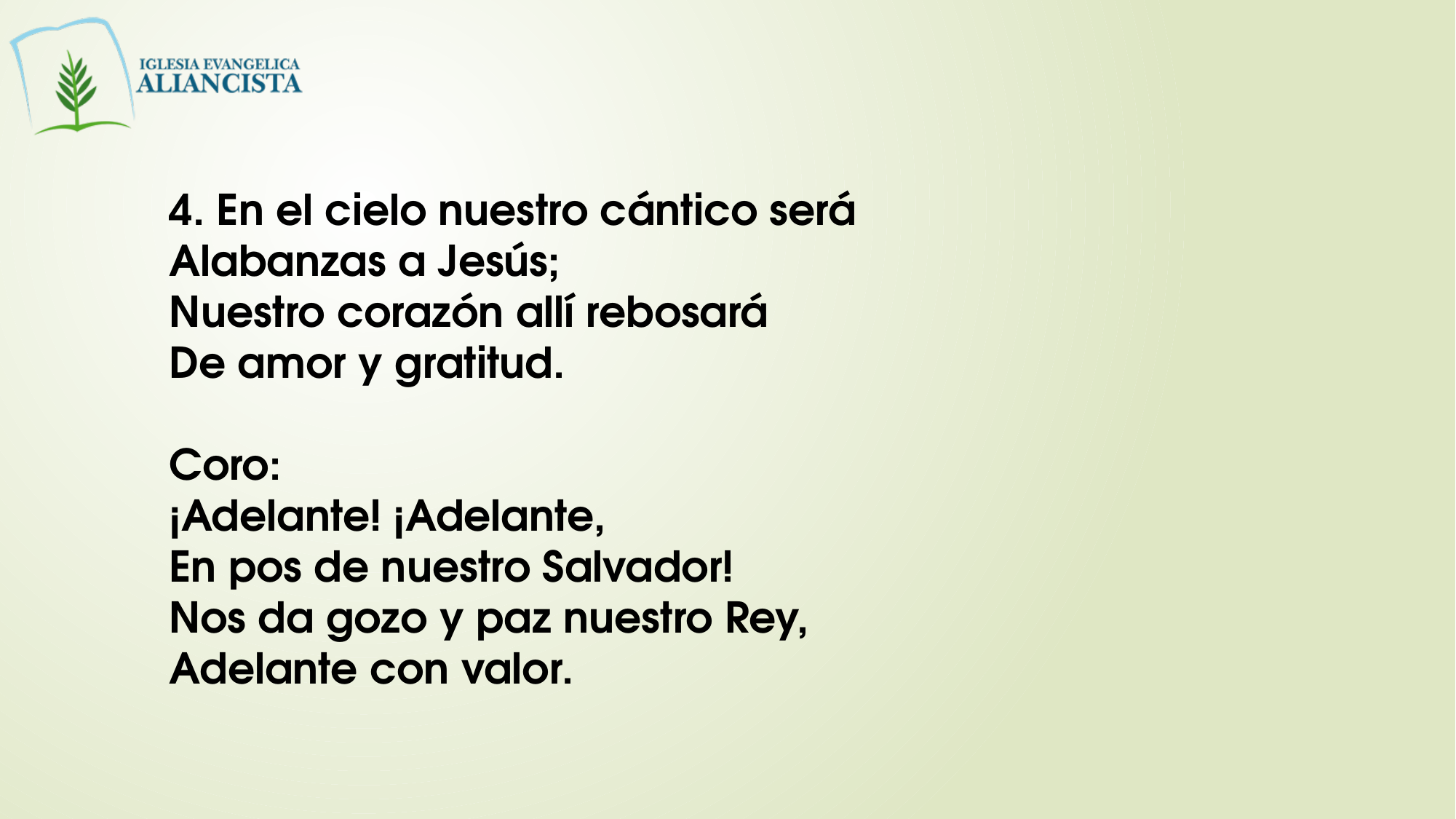

4. En el cielo nuestro cántico será
Alabanzas a Jesús;
Nuestro corazón allí rebosará
De amor y gratitud.

Coro:
¡Adelante! ¡Adelante,
En pos de nuestro Salvador!
Nos da gozo y paz nuestro Rey,
Adelante con valor.